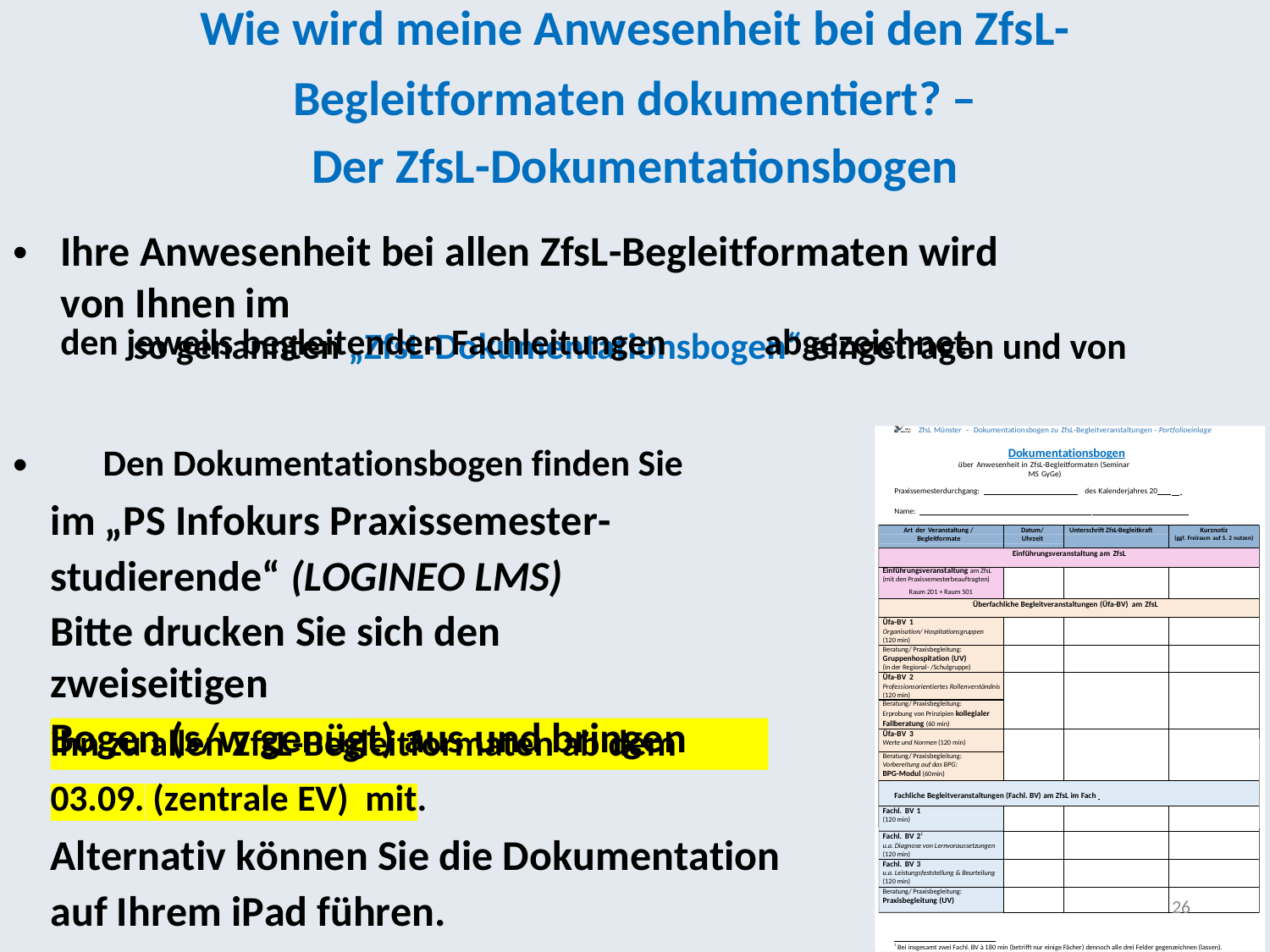

Wie wird meine Anwesenheit bei den ZfsL-
Begleitformaten dokumentiert? –
Der ZfsL-Dokumentationsbogen
Ihre Anwesenheit bei allen ZfsL-Begleitformaten wird von Ihnen im
so genannten „ZfsL-Dokumentationsbogen“ eingetragen und von
•
den jeweils begleitenden Fachleitungen
abgezeichnet.

ZfsL Münster  –  Dokumentationsbogen zu ZfsL-Begleitveranstaltungen - Portfolioeinlage

•
Dokumentationsbogen
über Anwesenheit in ZfsL-Begleitformaten (Seminar  MS GyGe)
Den Dokumentationsbogen finden Sie
im „PS Infokurs Praxissemester-
studierende“ (LOGINEO LMS)
Bitte drucken Sie sich den zweiseitigen
Bogen (s/w genügt) aus und bringen

Praxissemesterdurchgang:                                                       des Kalenderjahres 20

Name:

Art der Veranstaltung / Begleitformate

Datum/ Uhrzeit

Unterschrift ZfsL-Begleitkraft

Kurznotiz
(ggf. Freiraum auf S. 2 nutzen)

Einführungsveranstaltung am ZfsL

Einführungsveranstaltung am ZfsL (mit den Praxissemesterbeauftragten)
Raum 201 + Raum 501

Überfachliche Begleitveranstaltungen (Üfa-BV) am ZfsL

Üfa-BV 1
Organisation/ Hospitationsgruppen
(120 min)

Beratung/ Praxisbegleitung:
Gruppenhospitation (UV)
(in der Regional- /Schulgruppe)

Üfa-BV 2
Professionsorientiertes Rollenverständnis
(120 min)

Beratung/ Praxisbegleitung:
Erprobung von Prinzipien kollegialer
Fallberatung (60 min)

ihn zu allen ZfsL-Begleitformaten ab dem

Üfa-BV 3
Werte und Normen (120 min)

Beratung/ Praxisbegleitung:
Vorbereitung auf das BPG:
BPG-Modul (60min)

03.09. (zentrale EV)  mit.
Alternativ können Sie die Dokumentation
auf Ihrem iPad führen.

Fachliche Begleitveranstaltungen (Fachl. BV) am ZfsL im Fach

Fachl. BV 1
(120 min)

Fachl. BV 21
u.a. Diagnose von Lernvoraussetzungen
(120 min)

Fachl. BV 3
u.a. Leistungsfeststellung & Beurteilung
(120 min)

Beratung/ Praxisbegleitung:
Praxisbegleitung (UV)

26

1 Bei insgesamt zwei Fachl. BV à 180 min (betrifft nur einige Fächer) dennoch alle drei Felder gegenzeichnen (lassen).